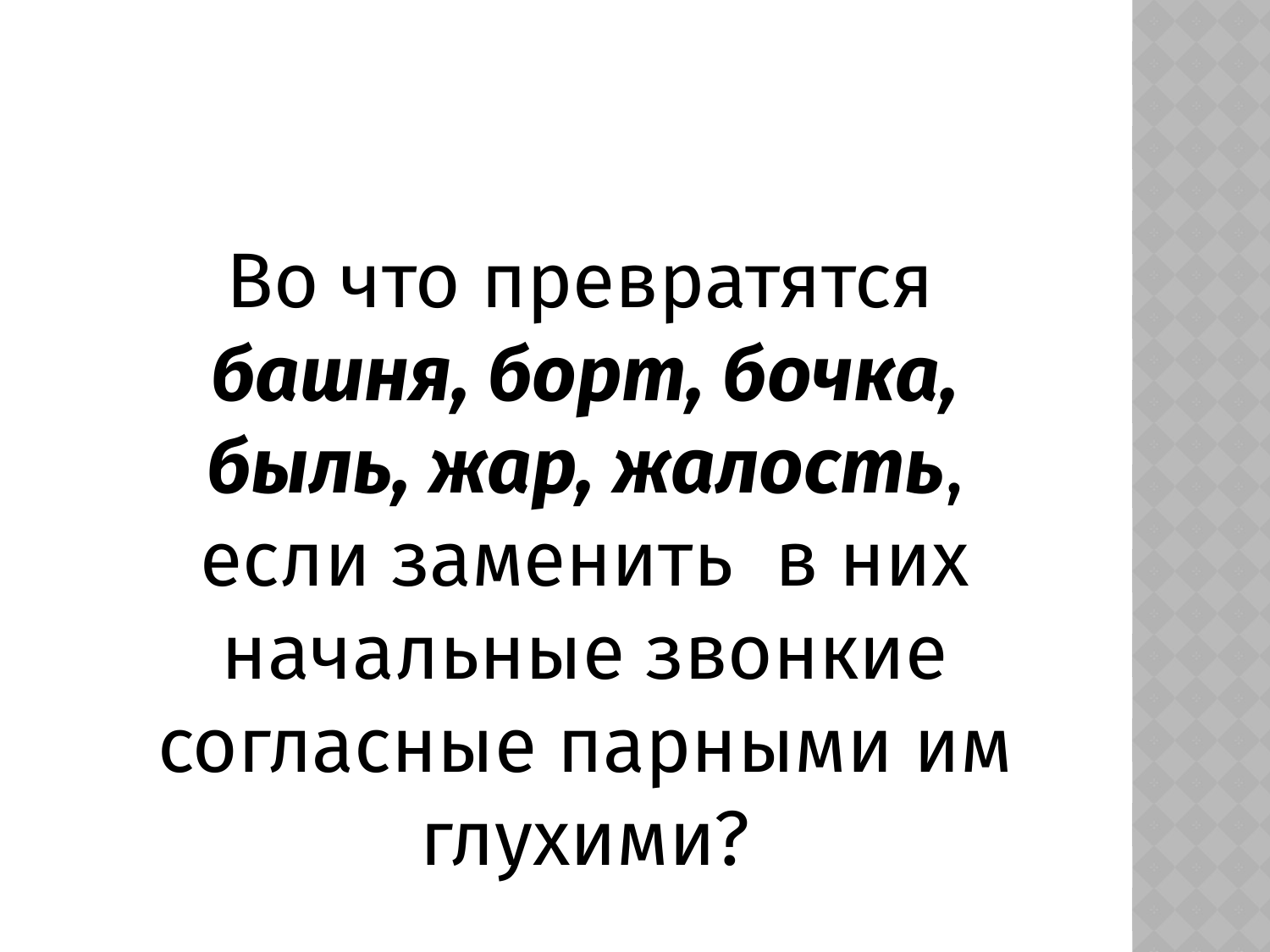

Во что превратятся  башня, борт, бочка, быль, жар, жалость, если заменить  в них начальные звонкие согласные парными им глухими?